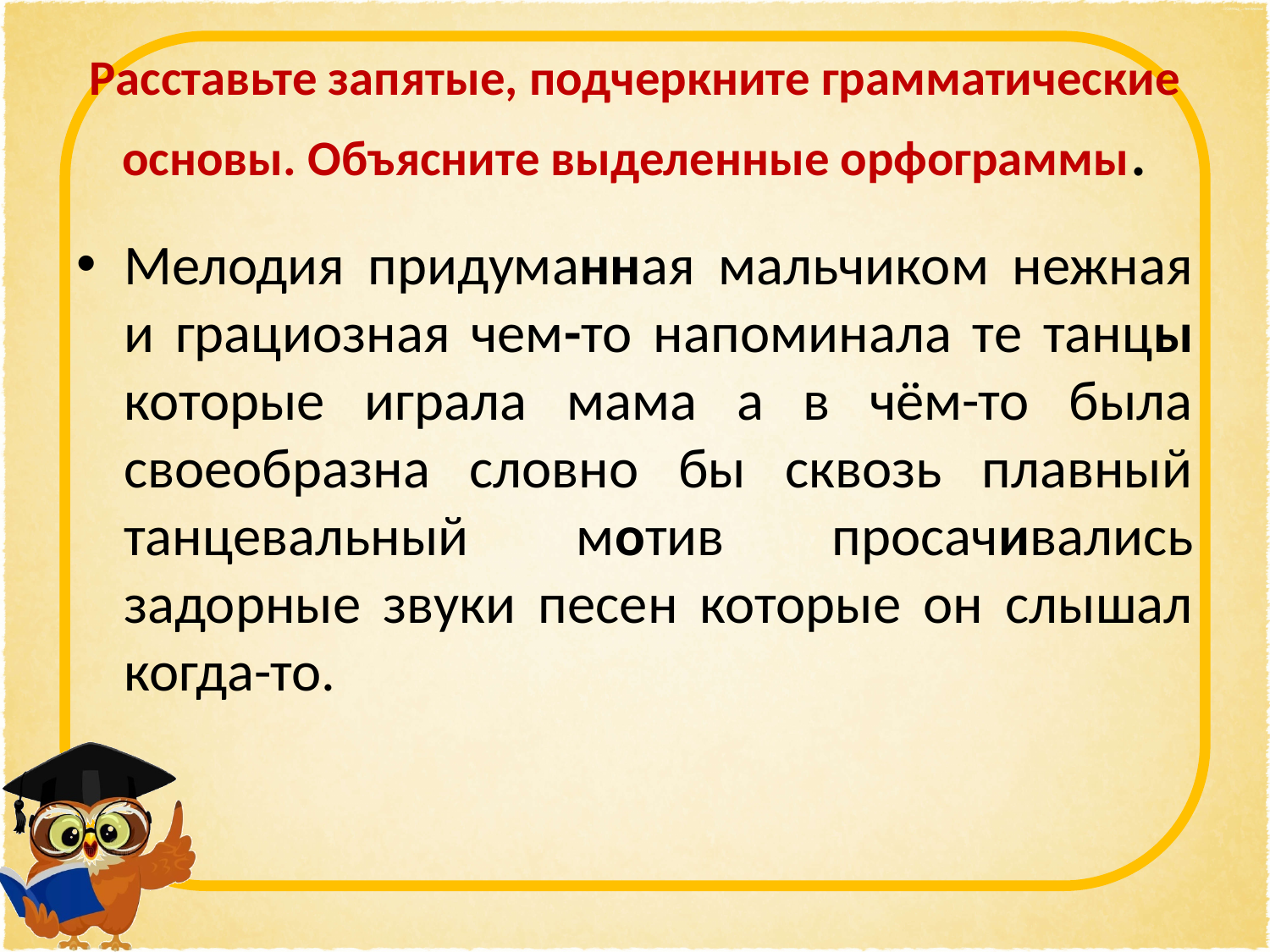

# Расставьте запятые, подчеркните грамматические основы. Объясните выделенные орфограммы.
Мелодия придуманная мальчиком нежная и грациозная чем-то напоминала те танцы которые играла мама а в чём-то была своеобразна словно бы сквозь плавный танцевальный мотив просачивались задорные звуки песен которые он слышал когда-то.